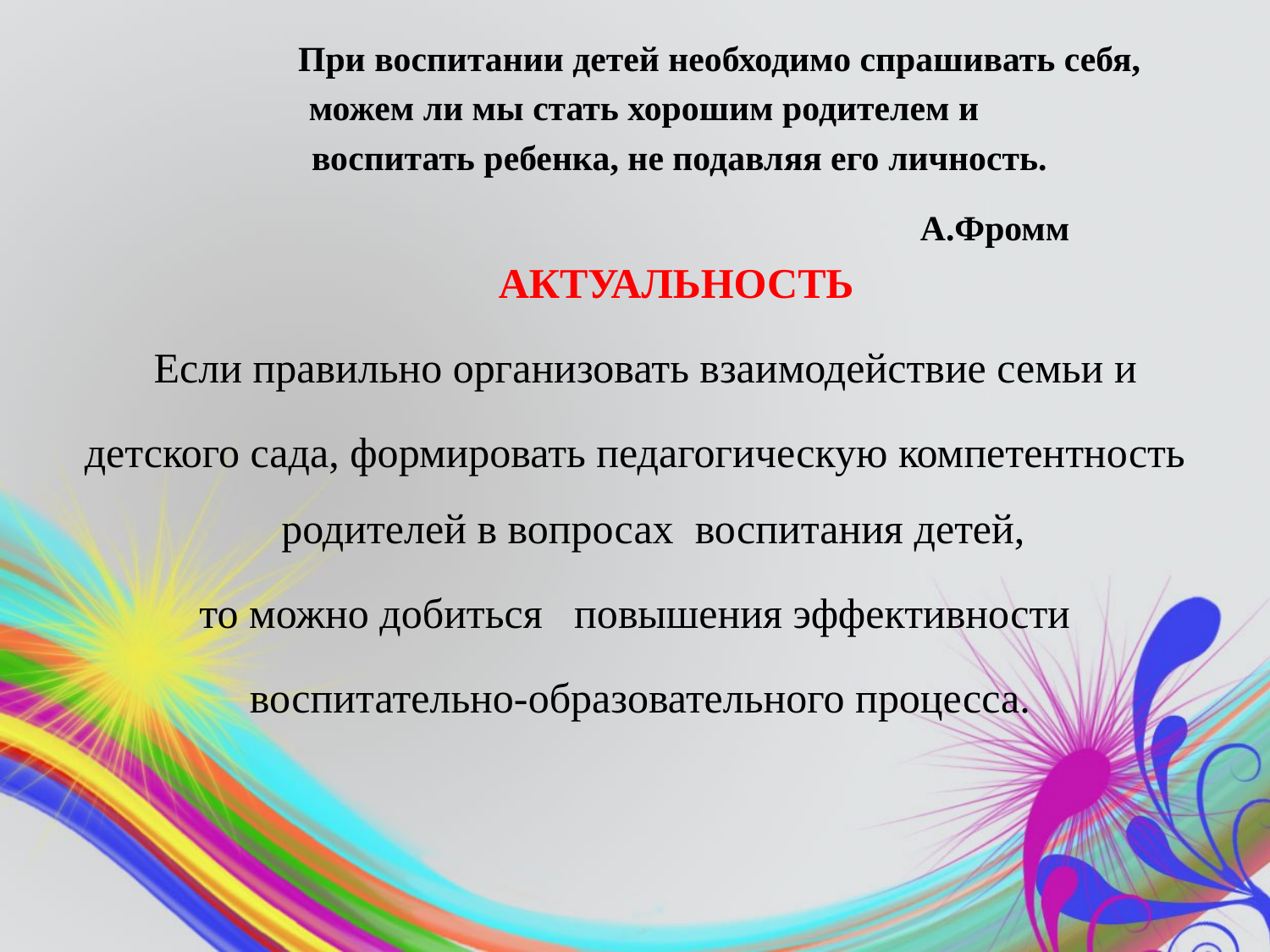

При воспитании детей необходимо спрашивать себя,
  можем ли мы стать хорошим родителем и
          воспитать ребенка, не подавляя его личность.
                                                                                 А.Фромм
                                                   АКТУАЛЬНОСТЬ
   Если правильно организовать взаимодействие семьи и
детского сада, формировать педагогическую компетентность родителей в вопросах  воспитания детей,
то можно добиться   повышения эффективности
 воспитательно-образовательного процесса.